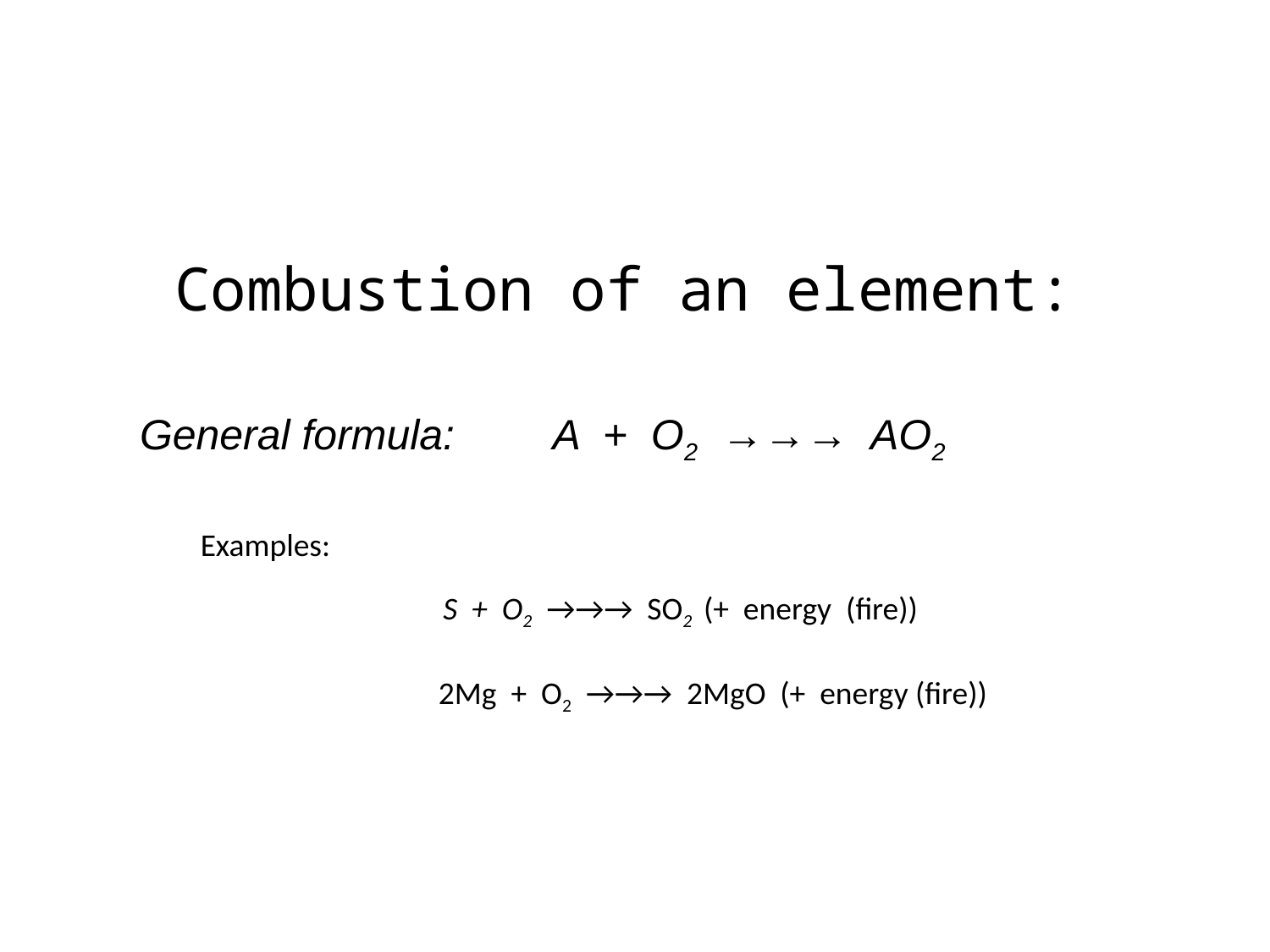

# Combustion of an element:
General formula:	A  +  O2  →→→  AO2

Examples:
S  +  O2  →→→  SO2  (+  energy  (fire))
2Mg  +  O2  →→→  2MgO  (+  energy (fire))